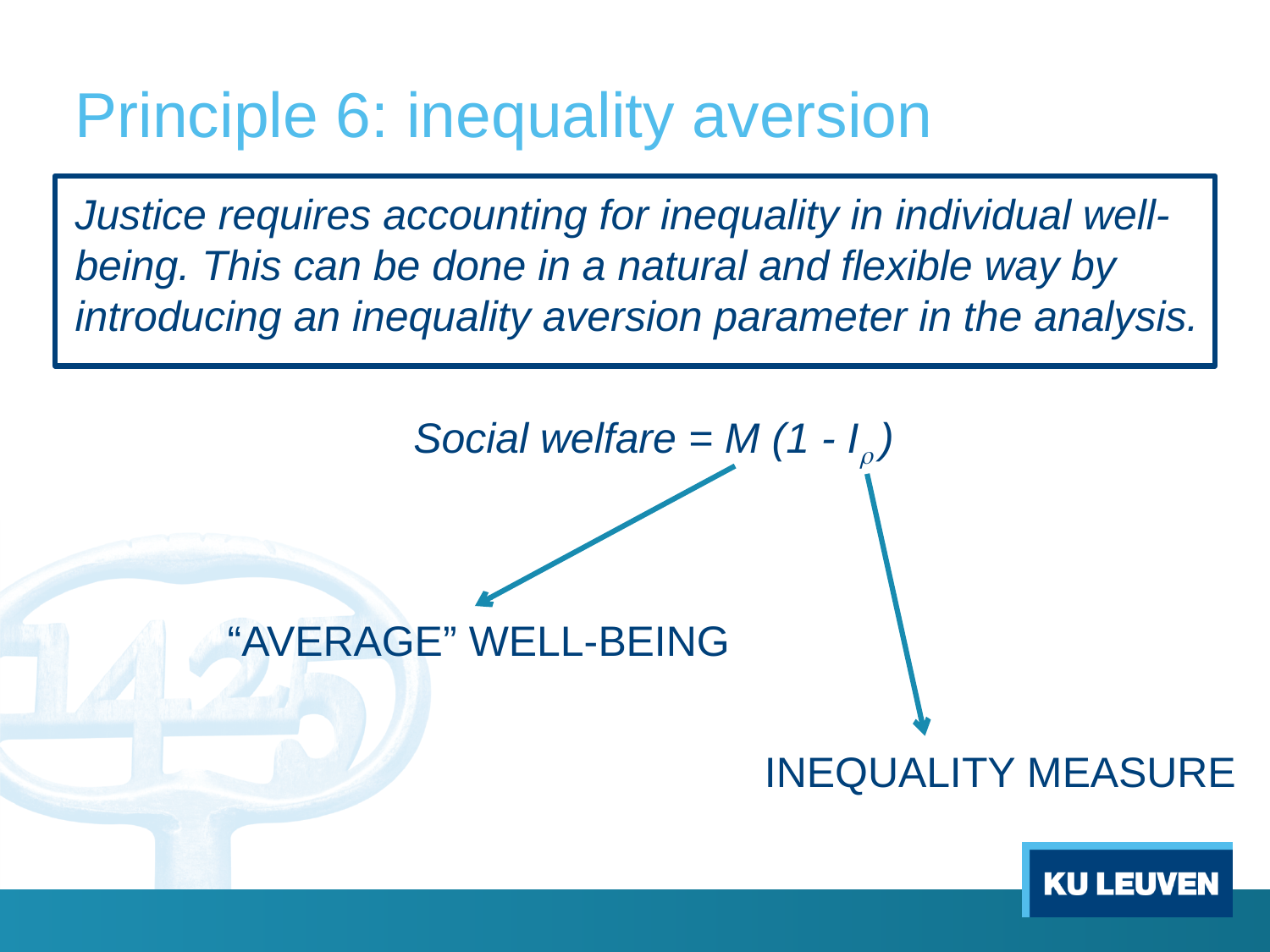

# Principle 6: inequality aversion

Justice requires accounting for inequality in individual well-being. This can be done in a natural and flexible way by introducing an inequality aversion parameter in the analysis.

Social welfare = M (1 - Iρ )
“AVERAGE” WELL-BEING
INEQUALITY MEASURE